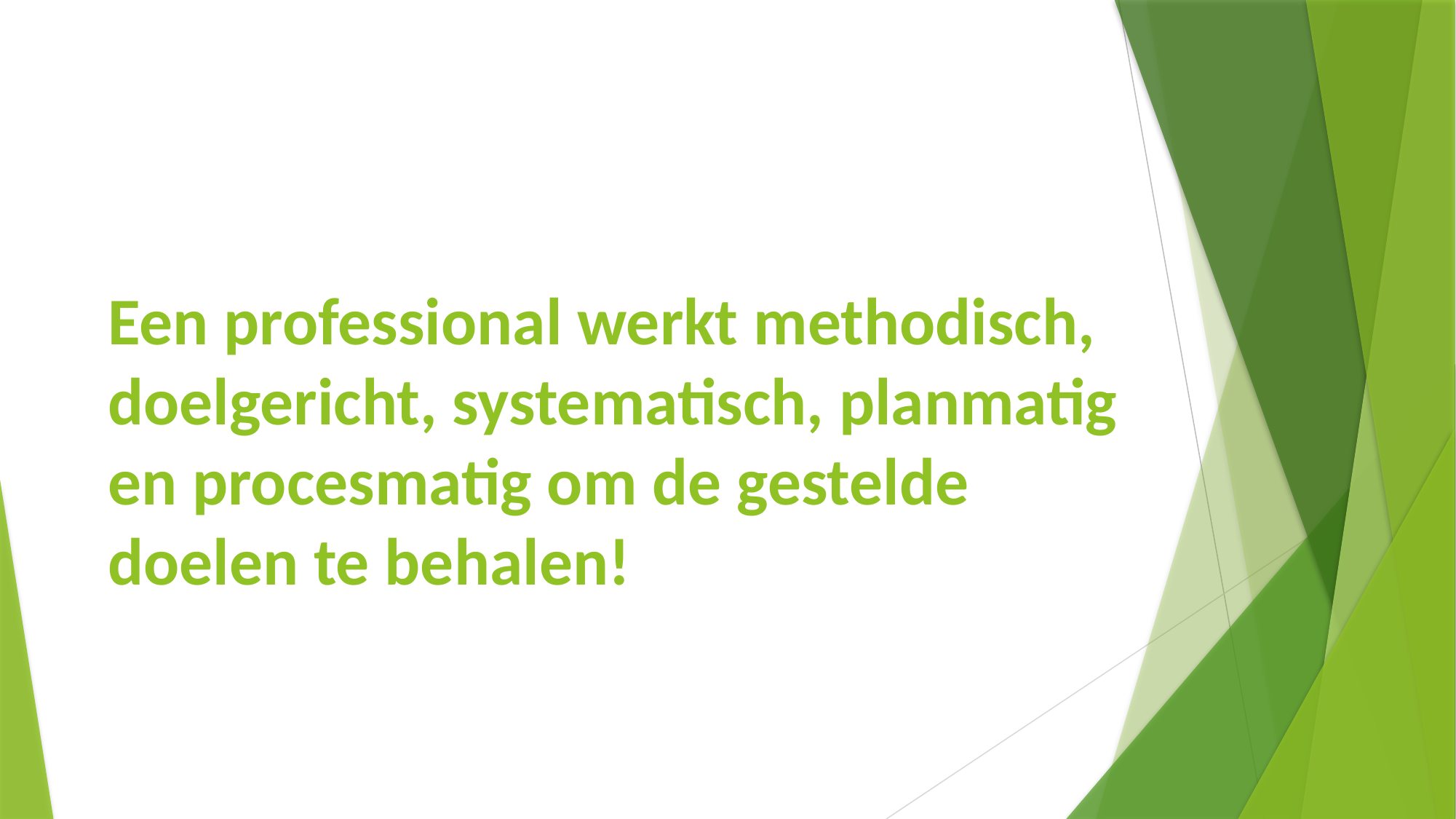

#
Een professional werkt methodisch, doelgericht, systematisch, planmatig en procesmatig om de gestelde doelen te behalen!